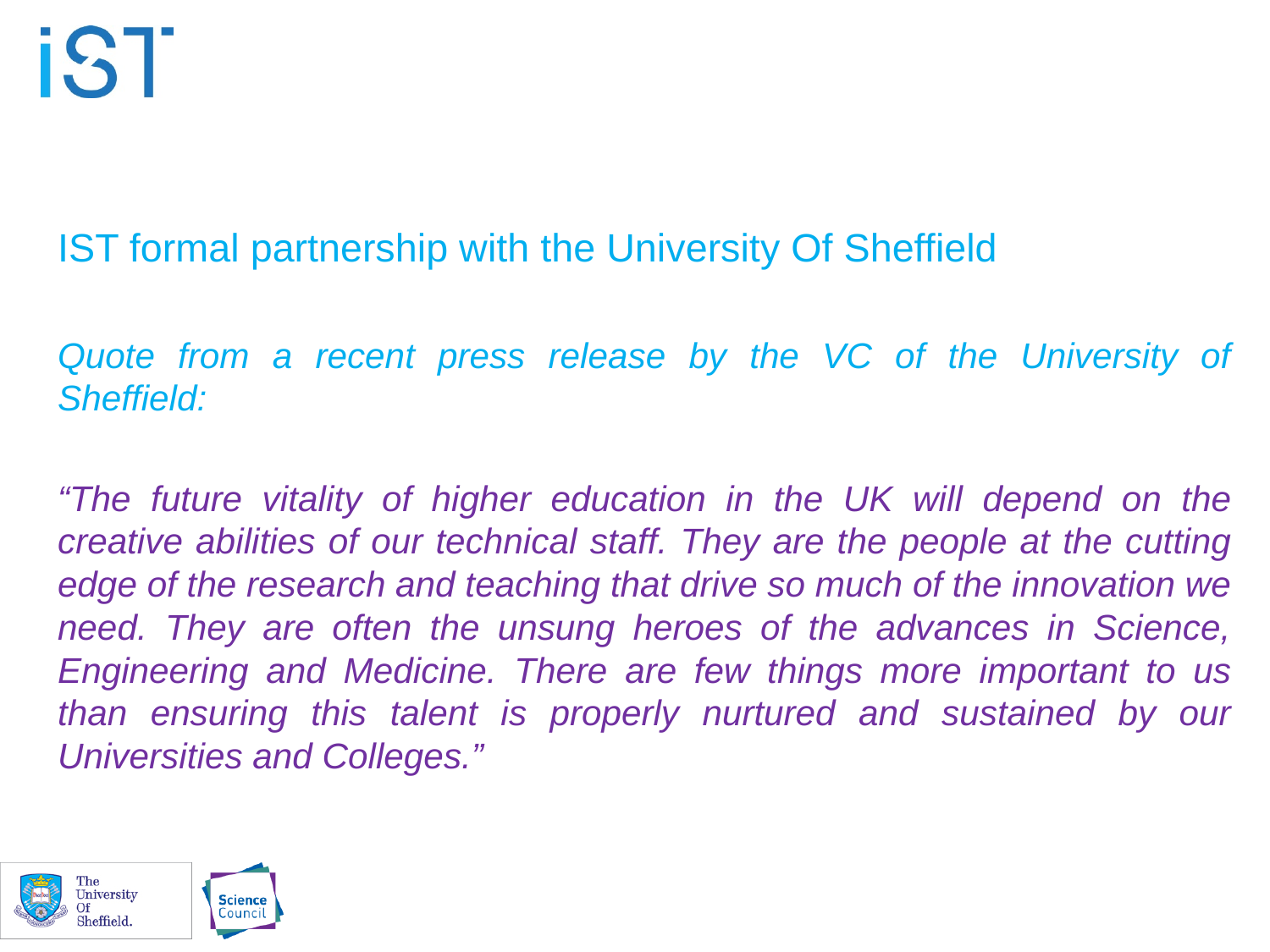

#
IST formal partnership with the University Of Sheffield

Quote from a recent press release by the VC of the University of Sheffield:

“The future vitality of higher education in the UK will depend on the creative abilities of our technical staff. They are the people at the cutting edge of the research and teaching that drive so much of the innovation we need. They are often the unsung heroes of the advances in Science, Engineering and Medicine. There are few things more important to us than ensuring this talent is properly nurtured and sustained by our Universities and Colleges.”